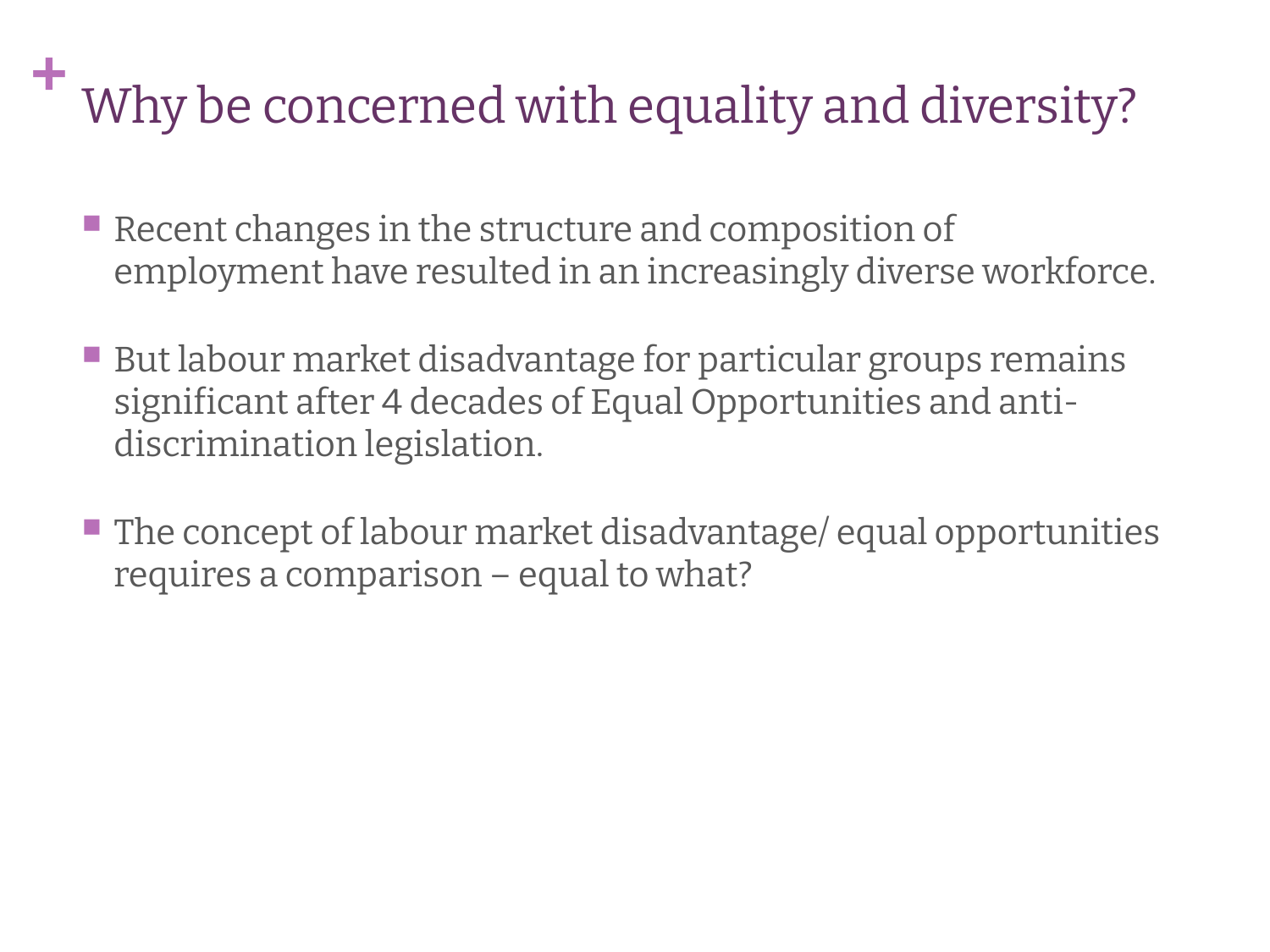

# Why be concerned with equality and diversity?
Recent changes in the structure and composition of employment have resulted in an increasingly diverse workforce.
But labour market disadvantage for particular groups remains significant after 4 decades of Equal Opportunities and anti-discrimination legislation.
The concept of labour market disadvantage/ equal opportunities requires a comparison – equal to what?